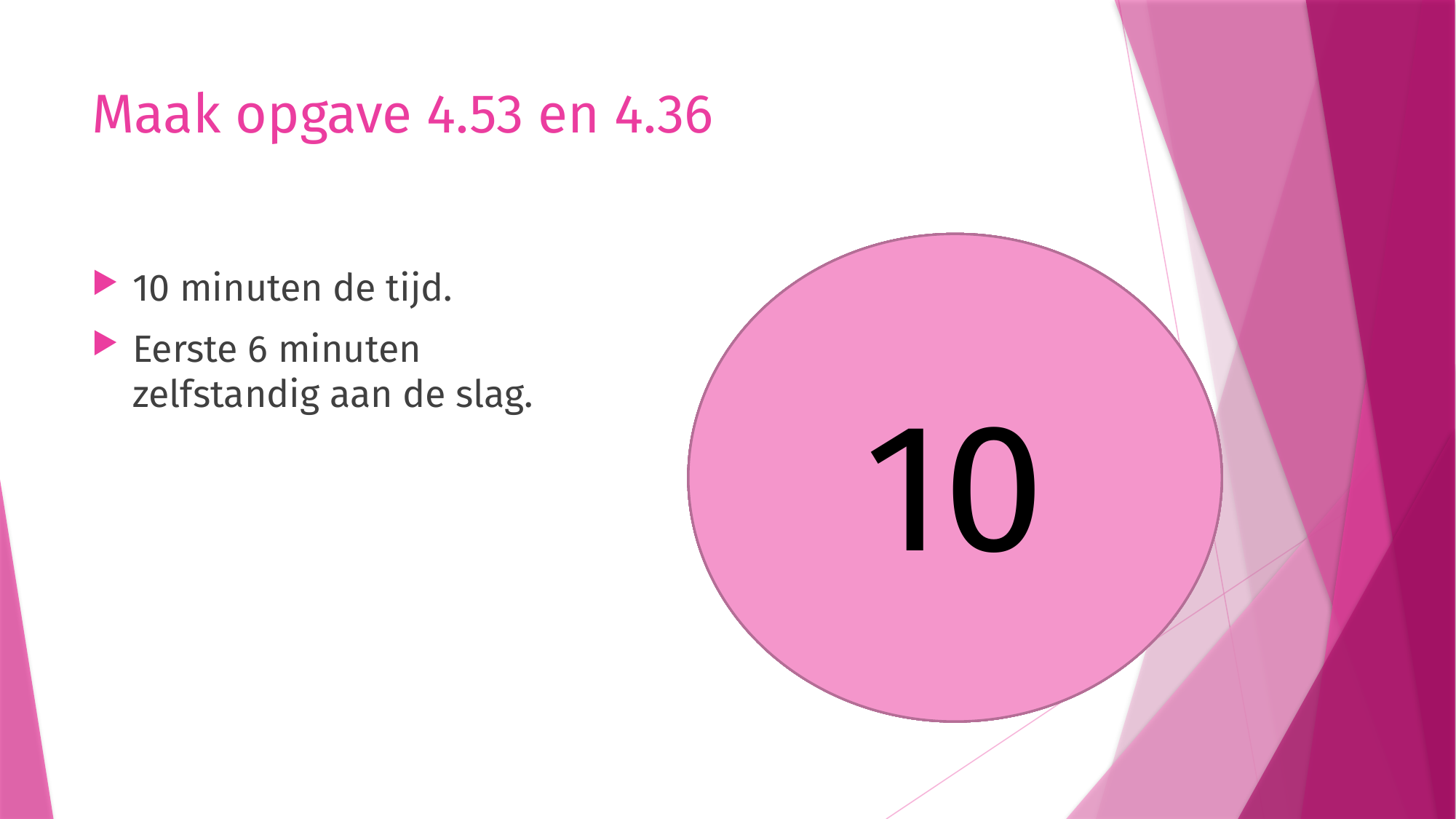

# Maak opgave 4.53 en 4.36
10
9
8
7
6
5
4
3
1
2
10 minuten de tijd.
Eerste 6 minuten zelfstandig aan de slag.